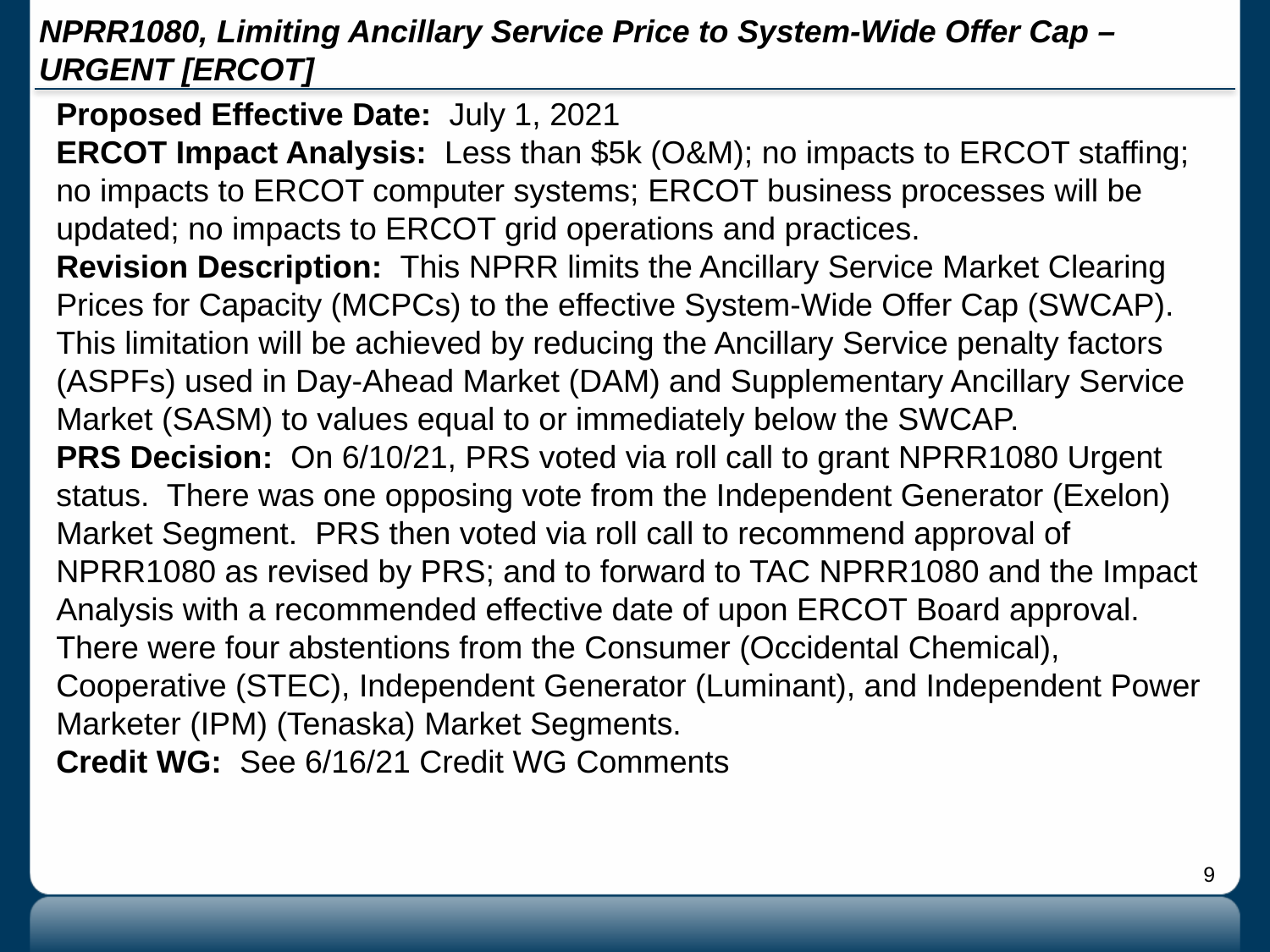

# NPRR1080, Limiting Ancillary Service Price to System-Wide Offer Cap – URGENT [ERCOT]
Proposed Effective Date:  July 1, 2021
ERCOT Impact Analysis:  Less than $5k (O&M); no impacts to ERCOT staffing; no impacts to ERCOT computer systems; ERCOT business processes will be updated; no impacts to ERCOT grid operations and practices.
Revision Description:  This NPRR limits the Ancillary Service Market Clearing Prices for Capacity (MCPCs) to the effective System-Wide Offer Cap (SWCAP).  This limitation will be achieved by reducing the Ancillary Service penalty factors (ASPFs) used in Day-Ahead Market (DAM) and Supplementary Ancillary Service Market (SASM) to values equal to or immediately below the SWCAP.
PRS Decision:  On 6/10/21, PRS voted via roll call to grant NPRR1080 Urgent status.  There was one opposing vote from the Independent Generator (Exelon) Market Segment.  PRS then voted via roll call to recommend approval of NPRR1080 as revised by PRS; and to forward to TAC NPRR1080 and the Impact Analysis with a recommended effective date of upon ERCOT Board approval.  There were four abstentions from the Consumer (Occidental Chemical), Cooperative (STEC), Independent Generator (Luminant), and Independent Power Marketer (IPM) (Tenaska) Market Segments.
Credit WG:  See 6/16/21 Credit WG Comments